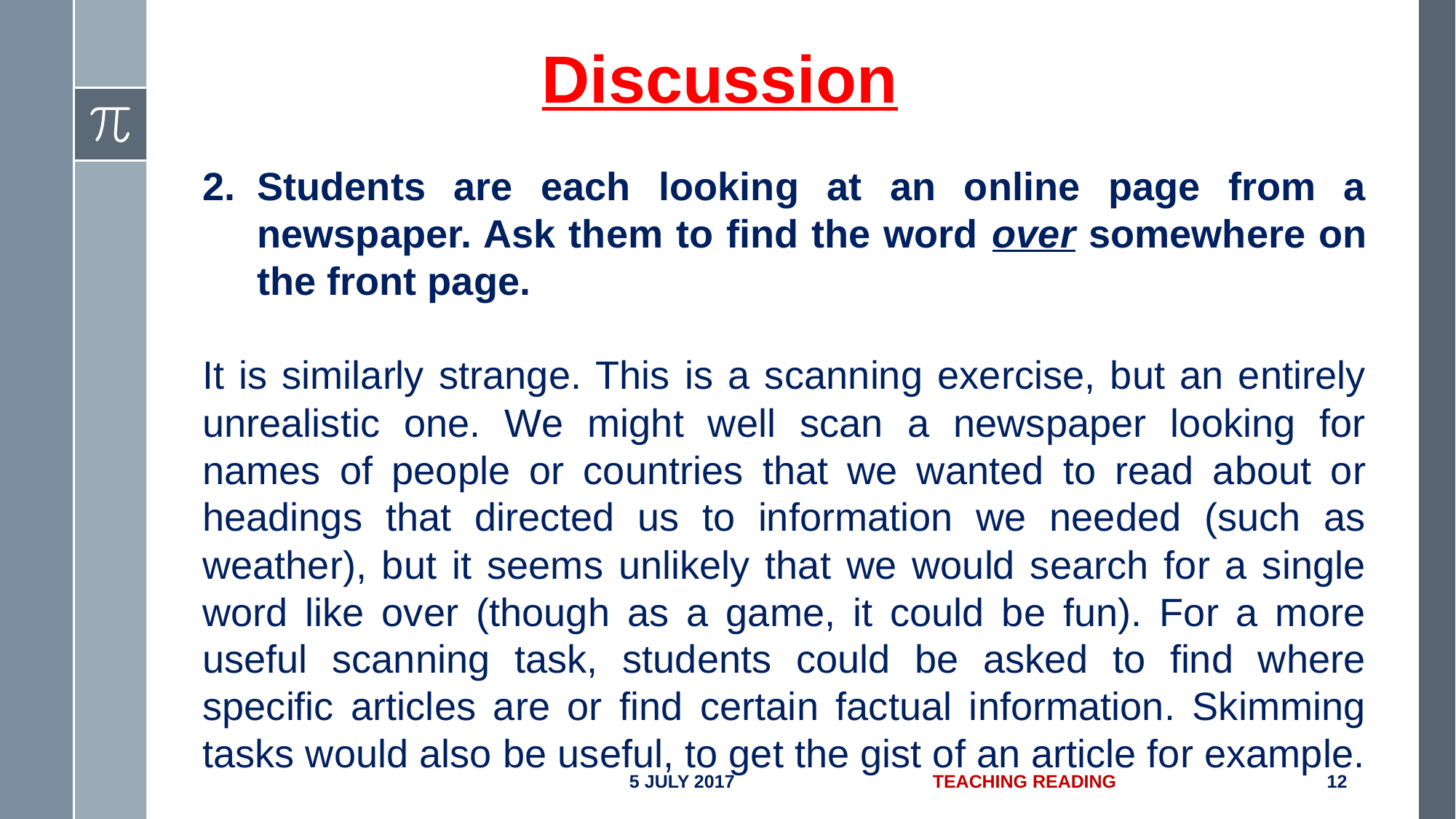

# Discussion
Students are each looking at an online page from a newspaper. Ask them to find the word over somewhere on the front page.

It is similarly strange. This is a scanning exercise, but an entirely unrealistic one. We might well scan a newspaper looking for names of people or countries that we wanted to read about or headings that directed us to information we needed (such as weather), but it seems unlikely that we would search for a single word like over (though as a game, it could be fun). For a more useful scanning task, students could be asked to find where specific articles are or find certain factual information. Skimming tasks would also be useful, to get the gist of an article for example.
5 July 2017
Teaching Reading
12